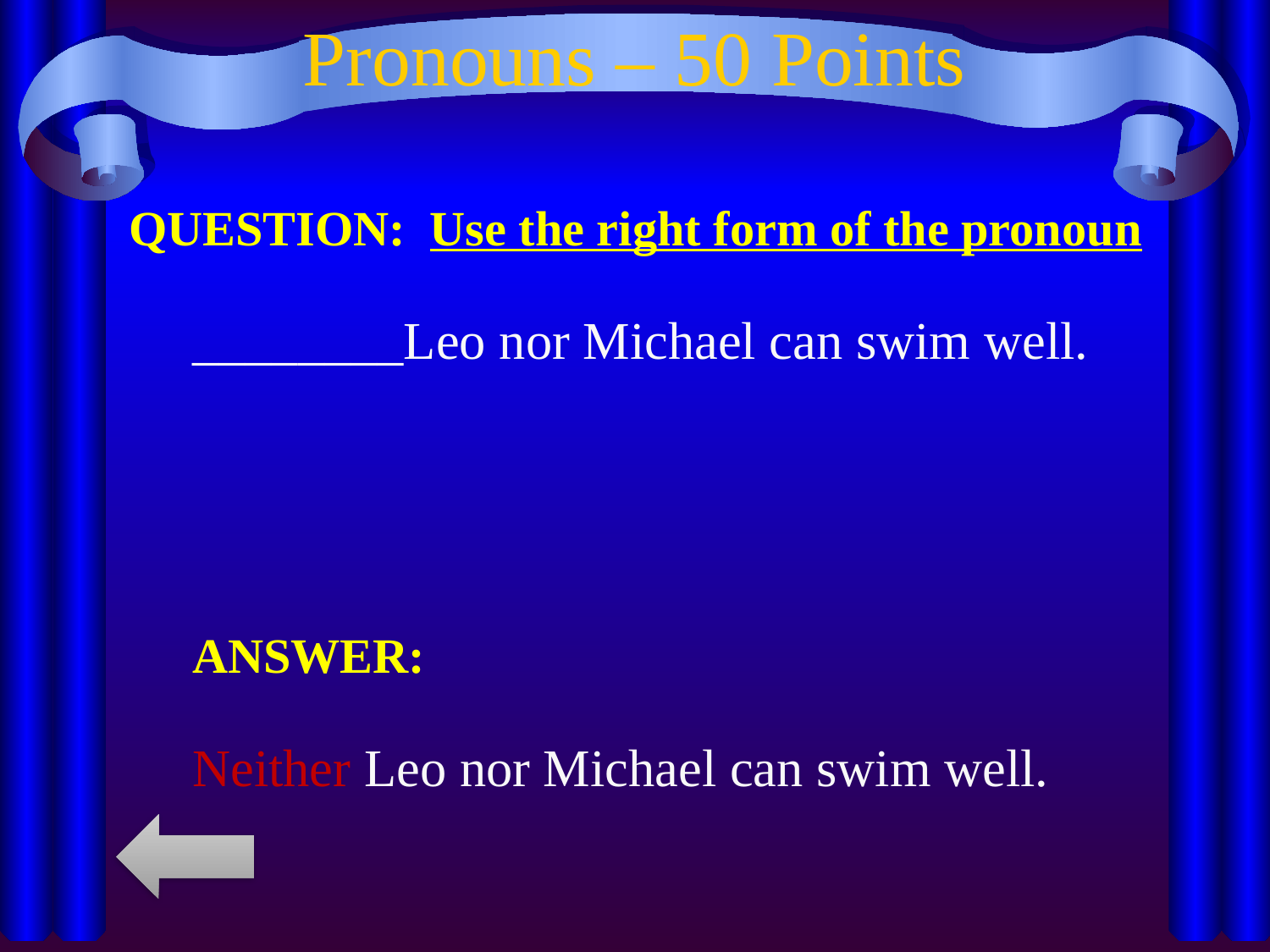

# Pronouns – 50 Points
QUESTION:  Use the right form of the pronoun

________Leo nor Michael can swim well.

ANSWER:

Neither Leo nor Michael can swim well.